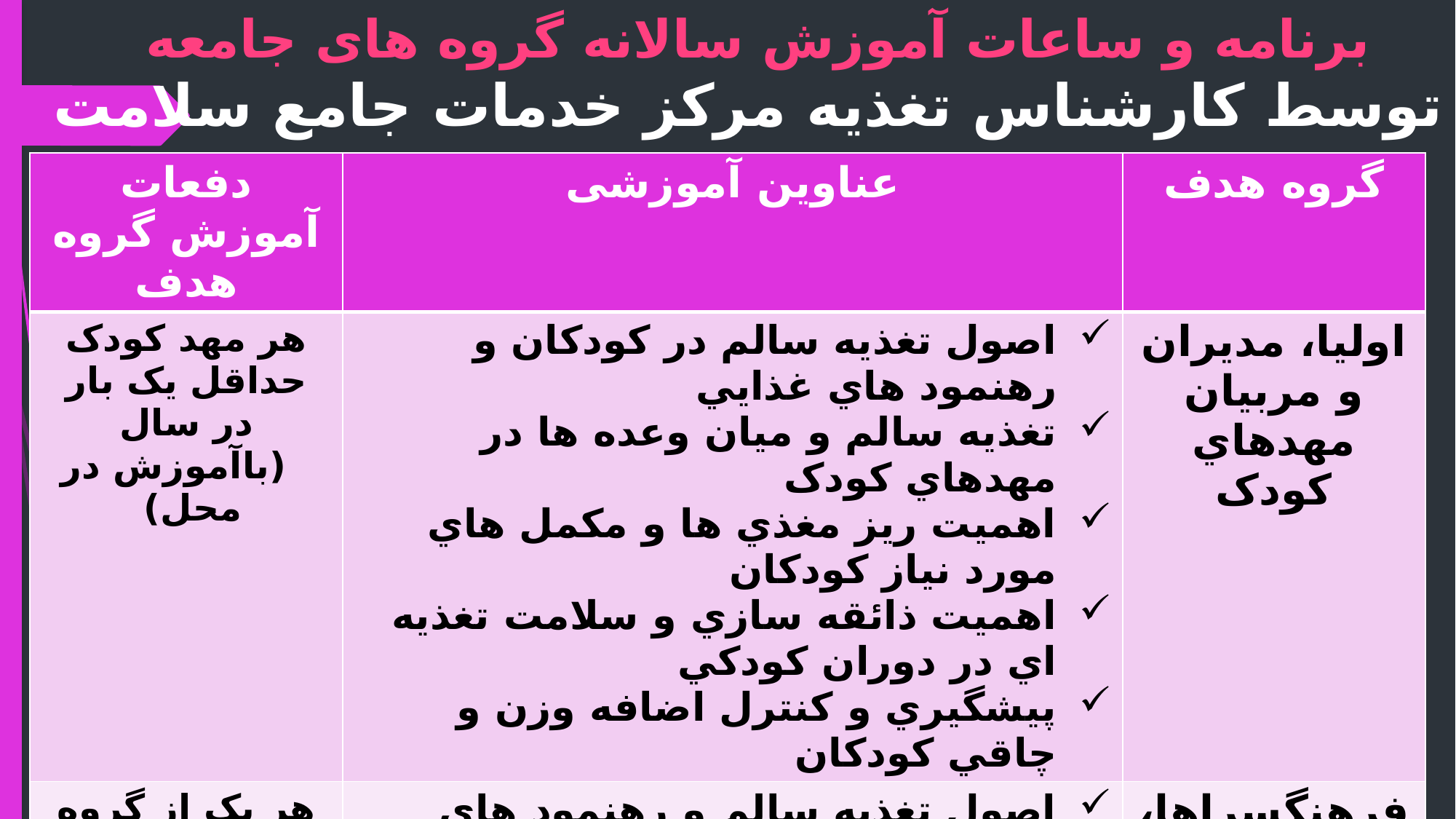

# برنامه و ساعات آموزش سالانه گروه های جامعه توسط کارشناس تغذیه مرکز خدمات جامع سلامت
| دفعات آموزش گروه هدف | عناوین آموزشی | گروه هدف |
| --- | --- | --- |
| هر مهد کودک حداقل يک بار در سال (باآموزش در محل) | اصول تغذيه سالم در کودکان و رهنمود هاي غذايي تغذيه سالم و ميان وعده ها در مهدهاي کودک اهميت ريز مغذي ها و مکمل هاي مورد نياز کودکان اهميت ذائقه سازي و سلامت تغذيه اي در دوران کودکي پيشگيري و کنترل اضافه وزن و چاقي کودکان | اوليا، مديران و مربيان مهدهاي کودک |
| هر يک از گروه هاي هدف حداقل يک بار در سال (باآموزش در محل) | اصول تغذيه سالم و رهنمود هاي غذايي ارتباط مصرف قند و نمک و چربي با بيماري هاي شايع غيروا گير اهميت سلامت غذا در تهيه و توزيع غذاهاي نذري در مرا کزجمعي | فرهنگسراها، پايگاه هاي بسيج، مساجد، ساير مرا کز جمعي |